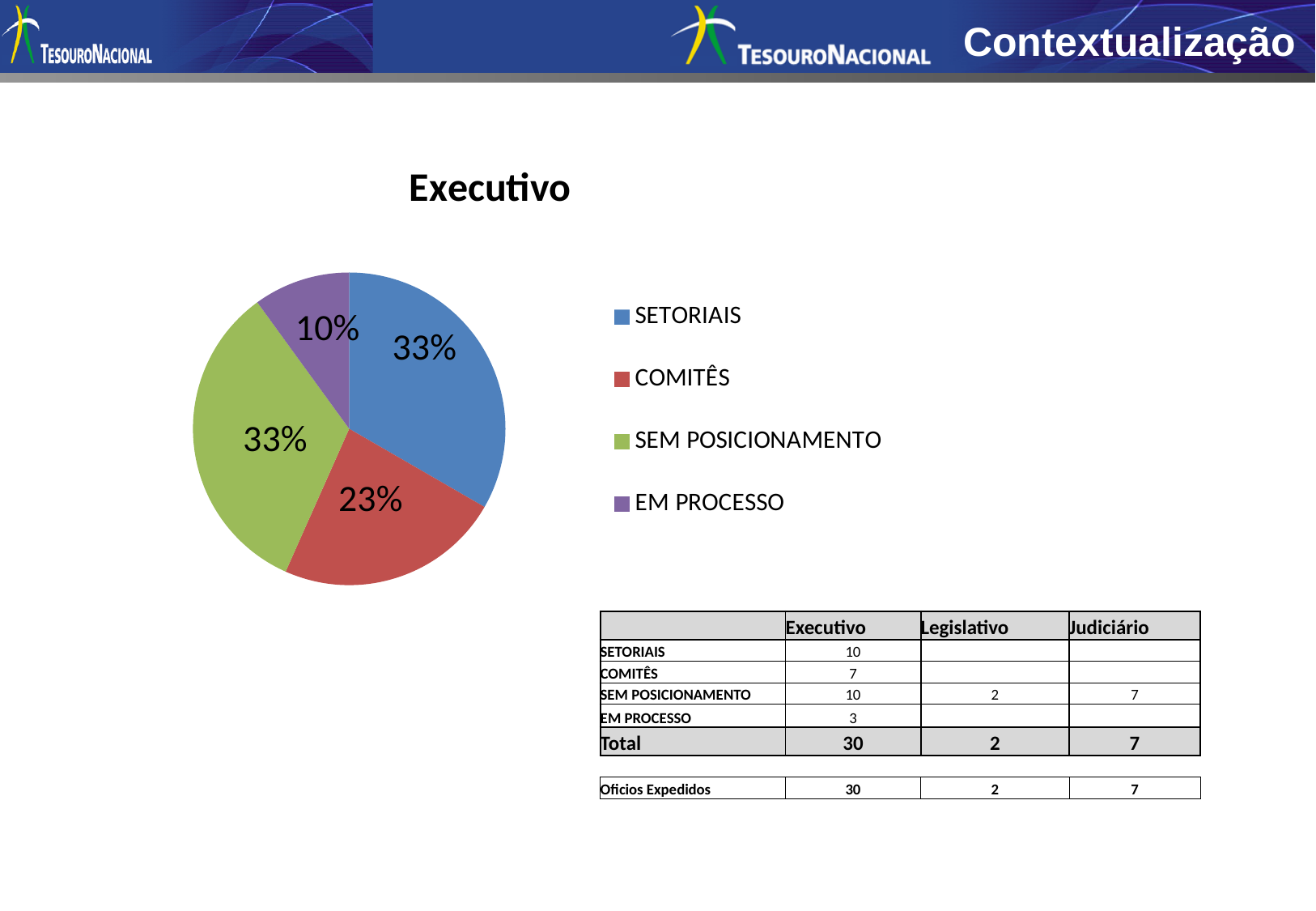

Contextualização

### Chart:

| Category | Executivo |
|---|---|
| SETORIAIS | 10.0 |
| COMITÊS | 7.0 |
| SEM POSICIONAMENTO | 10.0 |
| EM PROCESSO | 3.0 |
|  | Executivo | Legislativo | Judiciário |
| --- | --- | --- | --- |
| SETORIAIS | 10 |  |  |
| COMITÊS | 7 |  |  |
| SEM POSICIONAMENTO | 10 | 2 | 7 |
| EM PROCESSO | 3 |  |  |
| Total | 30 | 2 | 7 |
|  |  |  |  |
| Oficios Expedidos | 30 | 2 | 7 |